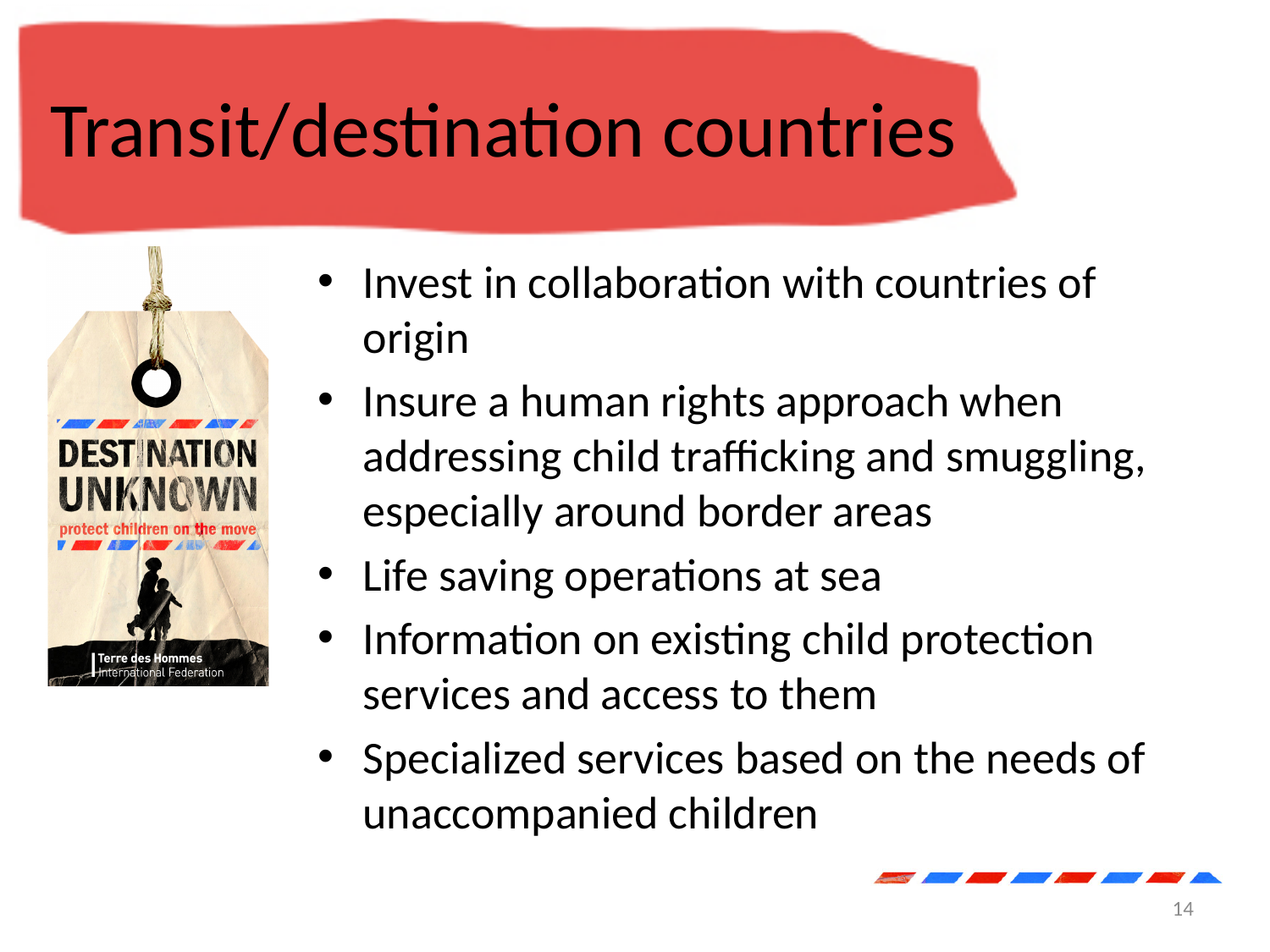

# Transit/destination countries
Invest in collaboration with countries of origin
Insure a human rights approach when addressing child trafficking and smuggling, especially around border areas
Life saving operations at sea
Information on existing child protection services and access to them
Specialized services based on the needs of unaccompanied children
14